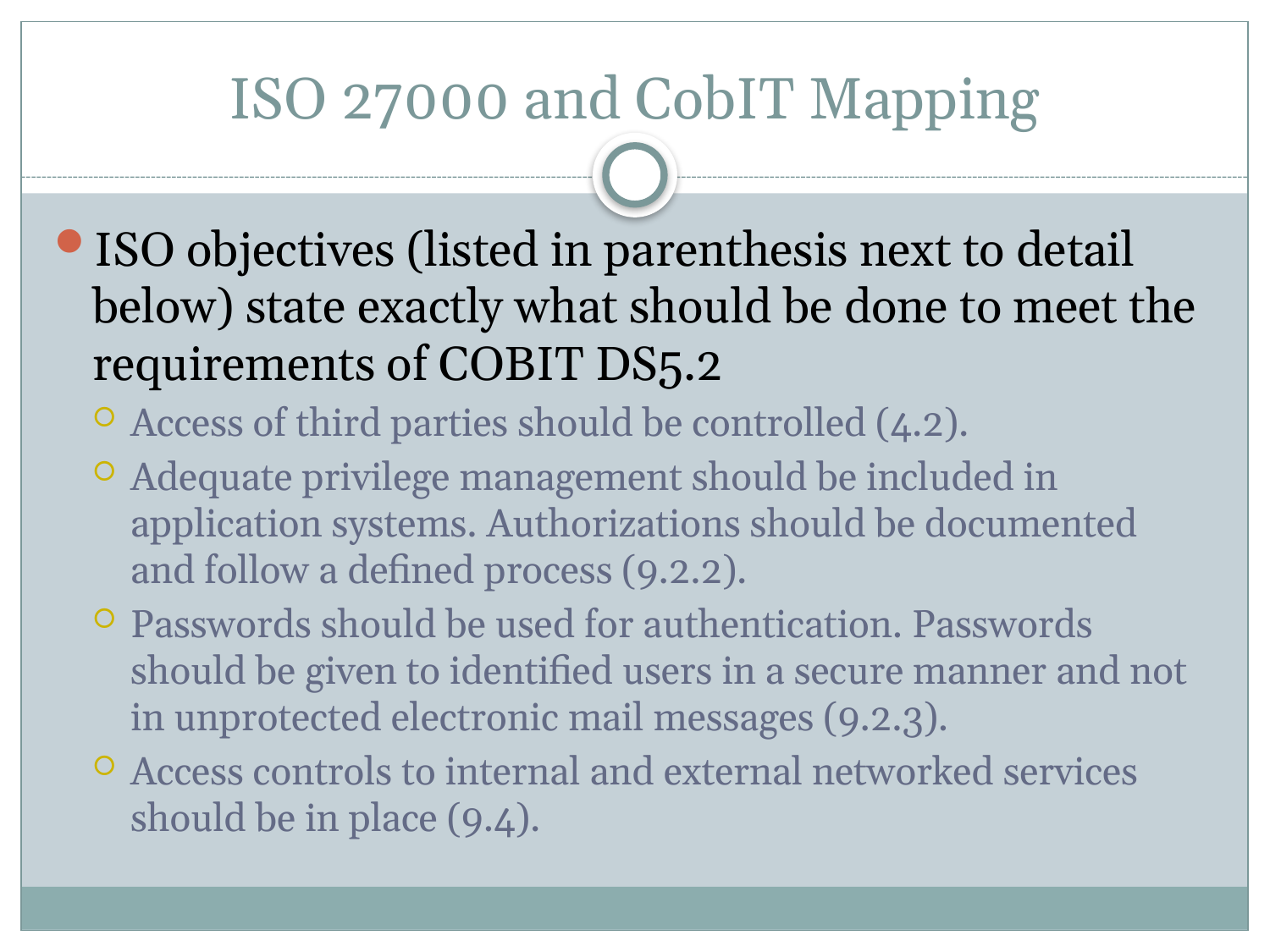

# ISO 27000 and CobIT Mapping
ISO objectives (listed in parenthesis next to detail below) state exactly what should be done to meet the requirements of COBIT DS5.2
Access of third parties should be controlled (4.2).
Adequate privilege management should be included in application systems. Authorizations should be documented and follow a defined process (9.2.2).
Passwords should be used for authentication. Passwords should be given to identified users in a secure manner and not in unprotected electronic mail messages (9.2.3).
Access controls to internal and external networked services should be in place (9.4).